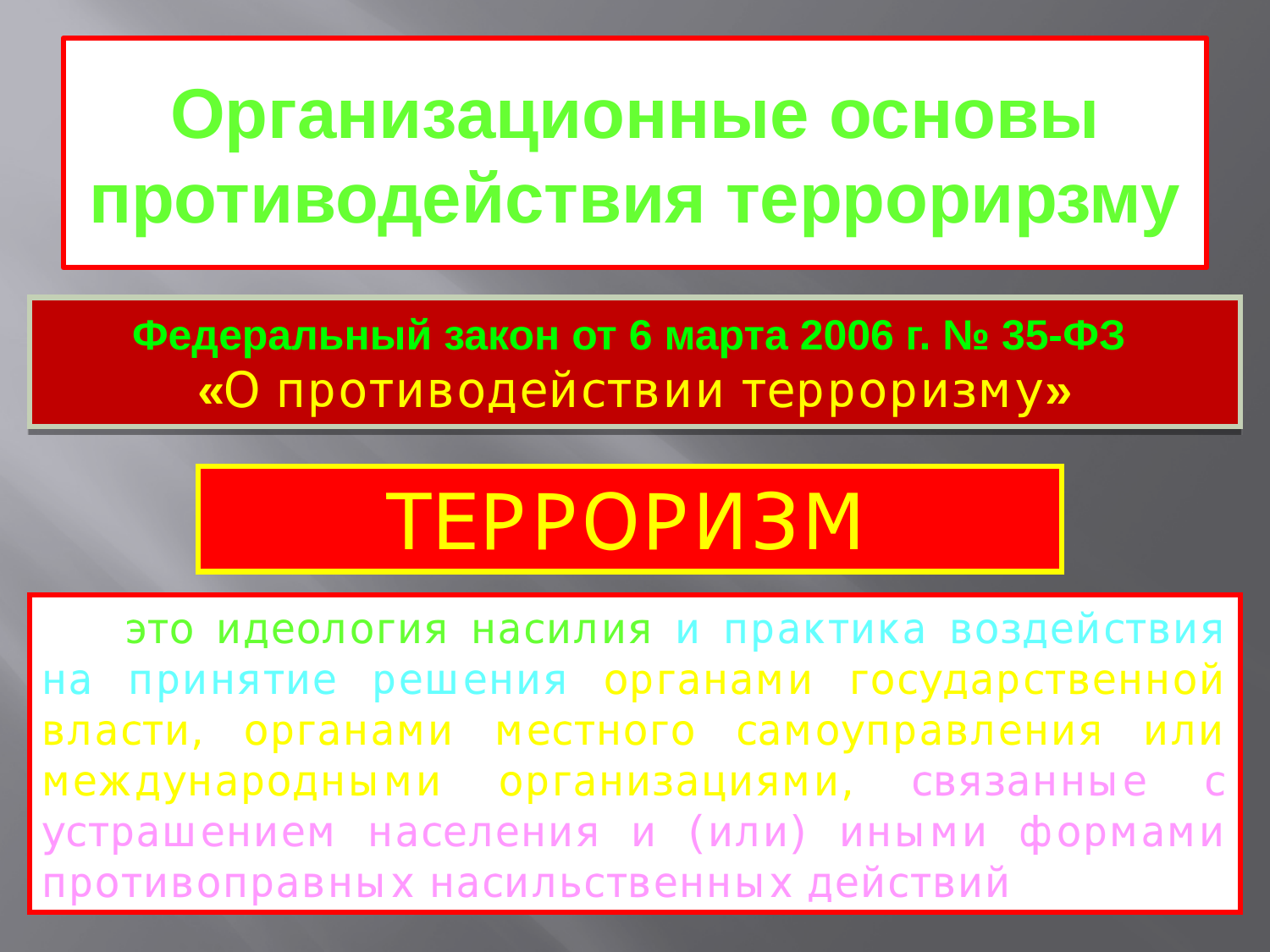

# Организационные основы противодействия террорирзму
Федеральный закон от 6 марта 2006 г. № 35-ФЗ
«О противодействии терроризму»
ТЕРРОРИЗМ
 это идеология насилия и практика воздействия на принятие решения органами государственной власти, органами местного самоуправления или международными организациями, связанные с устрашением населения и (или) иными формами противоправных насильственных действий